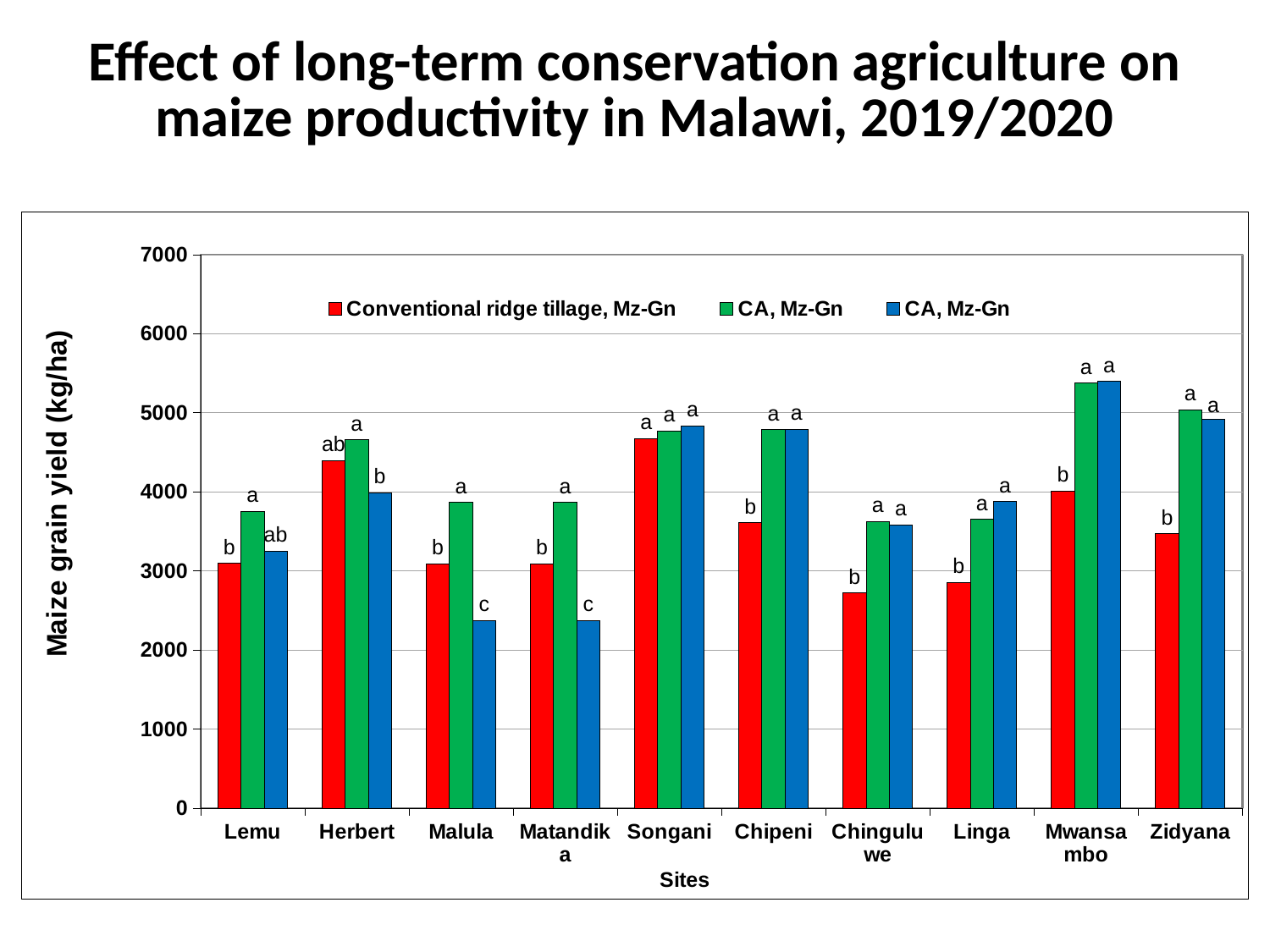

Effect of long-term conservation agriculture on maize productivity in Malawi, 2019/2020

### Chart

| Category | Conventional ridge tillage, Mz-Gn | CA, Mz-Gn | CA, Mz-Gn |
|---|---|---|---|
| Lemu | 3092.5270889426697 | 3751.975173534273 | 3249.5552006300677 |
| Herbert | 4396.018549779411 | 4657.216081772817 | 3989.6909769049703 |
| Malula | 3089.2793440633054 | 3864.742767824397 | 2373.5813827223196 |
| Matandika | 3089.2793440633054 | 3864.742767824397 | 2373.5813827223196 |
| Songani | 4670.145075504111 | 4765.596568846159 | 4831.801435265669 |
| Chipeni | 3610.344777689696 | 4783.998666986635 | 4789.570731444281 |
| Chinguluwe | 2719.413052233406 | 3623.509774045828 | 3580.871425983334 |
| Linga | 2855.991138890503 | 3651.847944743592 | 3877.8922551992578 |
| Mwansambo | 4011.885053701014 | 5374.118157669654 | 5397.323413062155 |
| Zidyana | 3471.82644114529 | 5037.398016238195 | 4916.174315059419 |